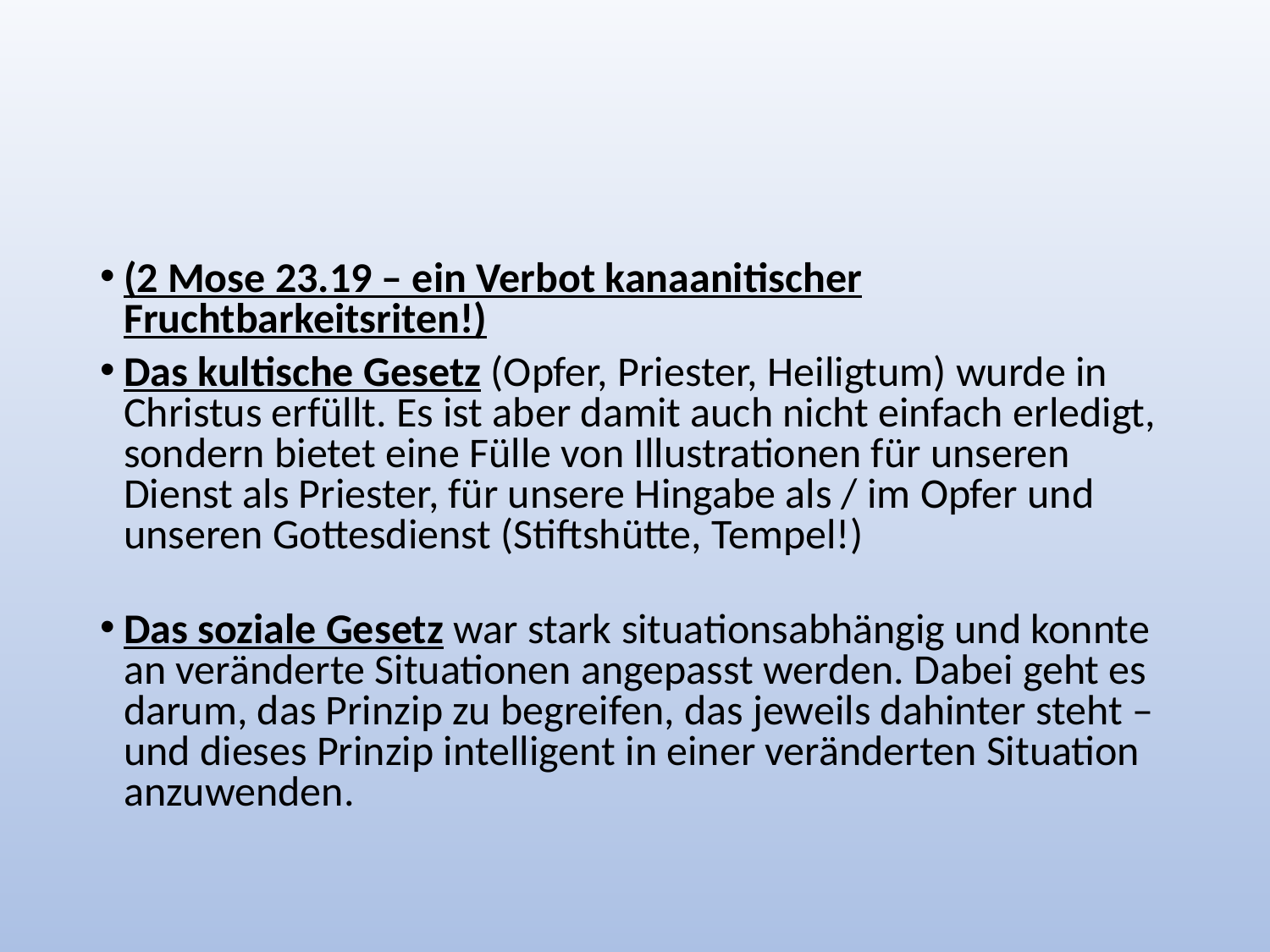

#
(2 Mose 23.19 – ein Verbot kanaanitischer Fruchtbarkeitsriten!)
Das kultische Gesetz (Opfer, Priester, Heiligtum) wurde in Christus erfüllt. Es ist aber damit auch nicht einfach erledigt, sondern bietet eine Fülle von Illustrationen für unseren Dienst als Priester, für unsere Hingabe als / im Opfer und unseren Gottesdienst (Stiftshütte, Tempel!)
Das soziale Gesetz war stark situationsabhängig und konnte an veränderte Situationen angepasst werden. Dabei geht es darum, das Prinzip zu begreifen, das jeweils dahinter steht – und dieses Prinzip intelligent in einer veränderten Situation anzuwenden.